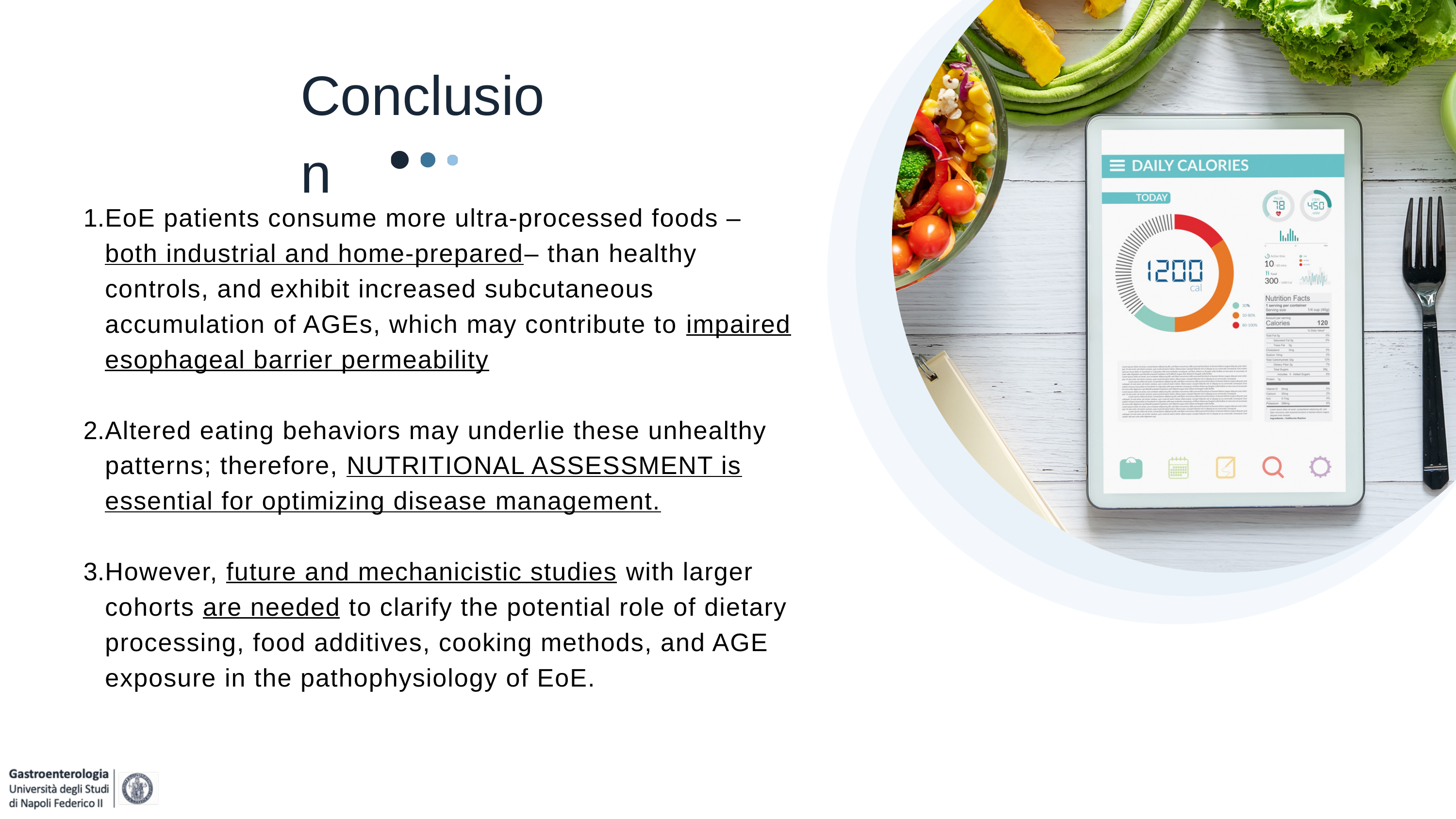

Conclusion

EoE patients consume more ultra-processed foods –both industrial and home-prepared– than healthy controls, and exhibit increased subcutaneous accumulation of AGEs, which may contribute to impaired esophageal barrier permeability

Altered eating behaviors may underlie these unhealthy patterns; therefore, NUTRITIONAL ASSESSMENT is essential for optimizing disease management.

However, future and mechanicistic studies with larger cohorts are needed to clarify the potential role of dietary processing, food additives, cooking methods, and AGE exposure in the pathophysiology of EoE.